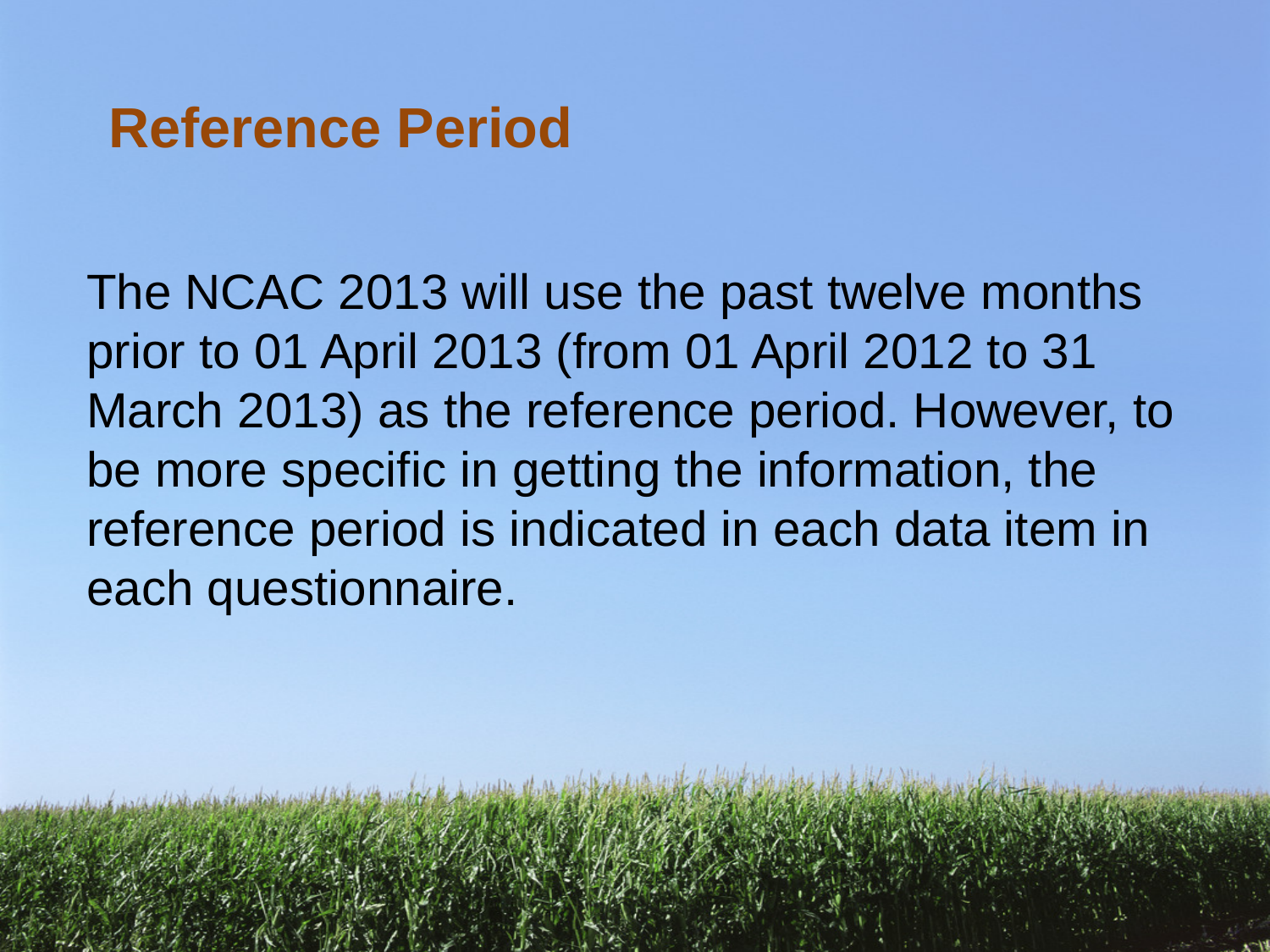

Reference Period
The NCAC 2013 will use the past twelve months prior to 01 April 2013 (from 01 April 2012 to 31 March 2013) as the reference period. However, to be more specific in getting the information, the reference period is indicated in each data item in each questionnaire.